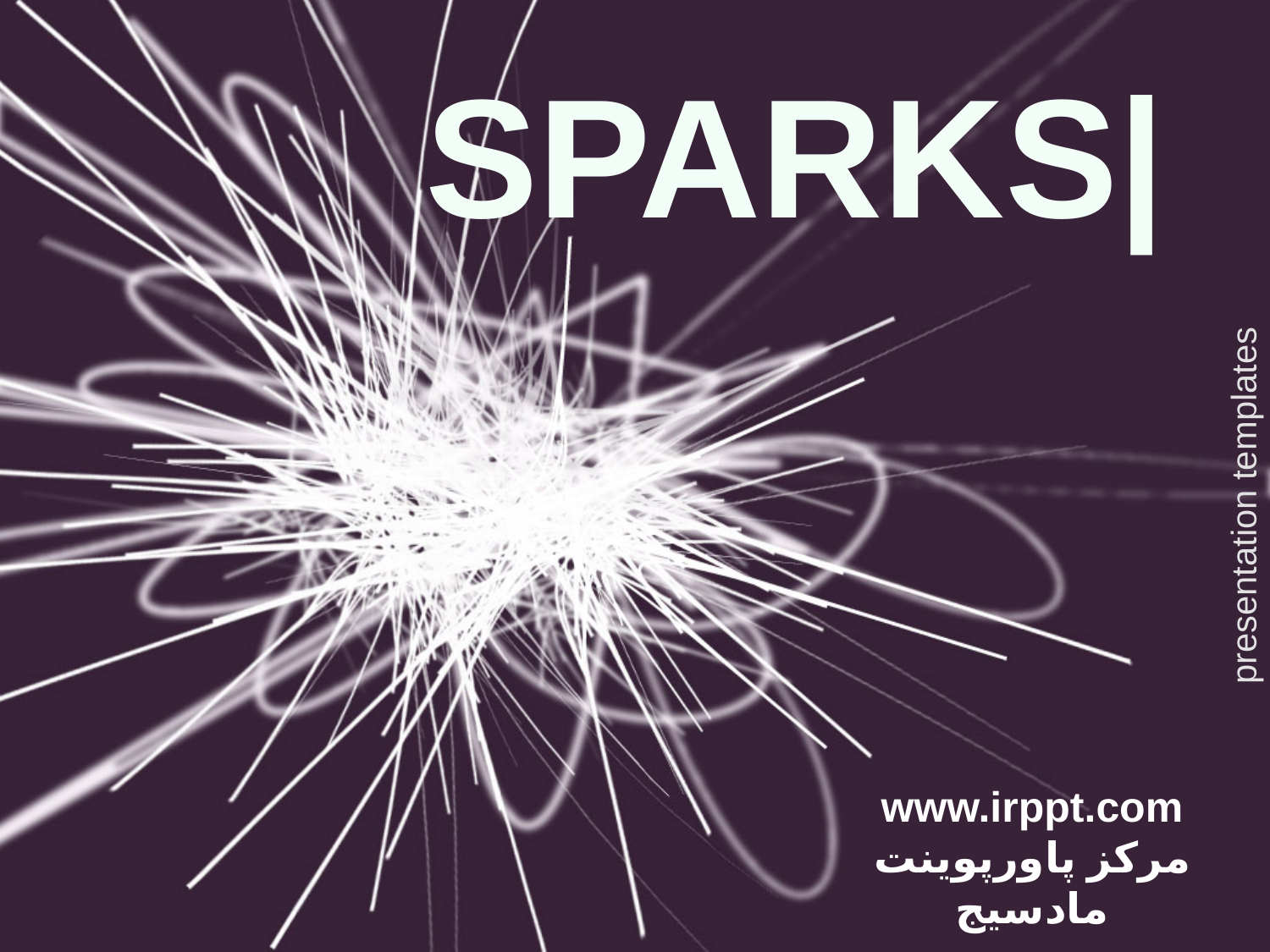

SPARKS|
presentation templates

www.irppt.com
مرکز پاورپوینت مادسیج